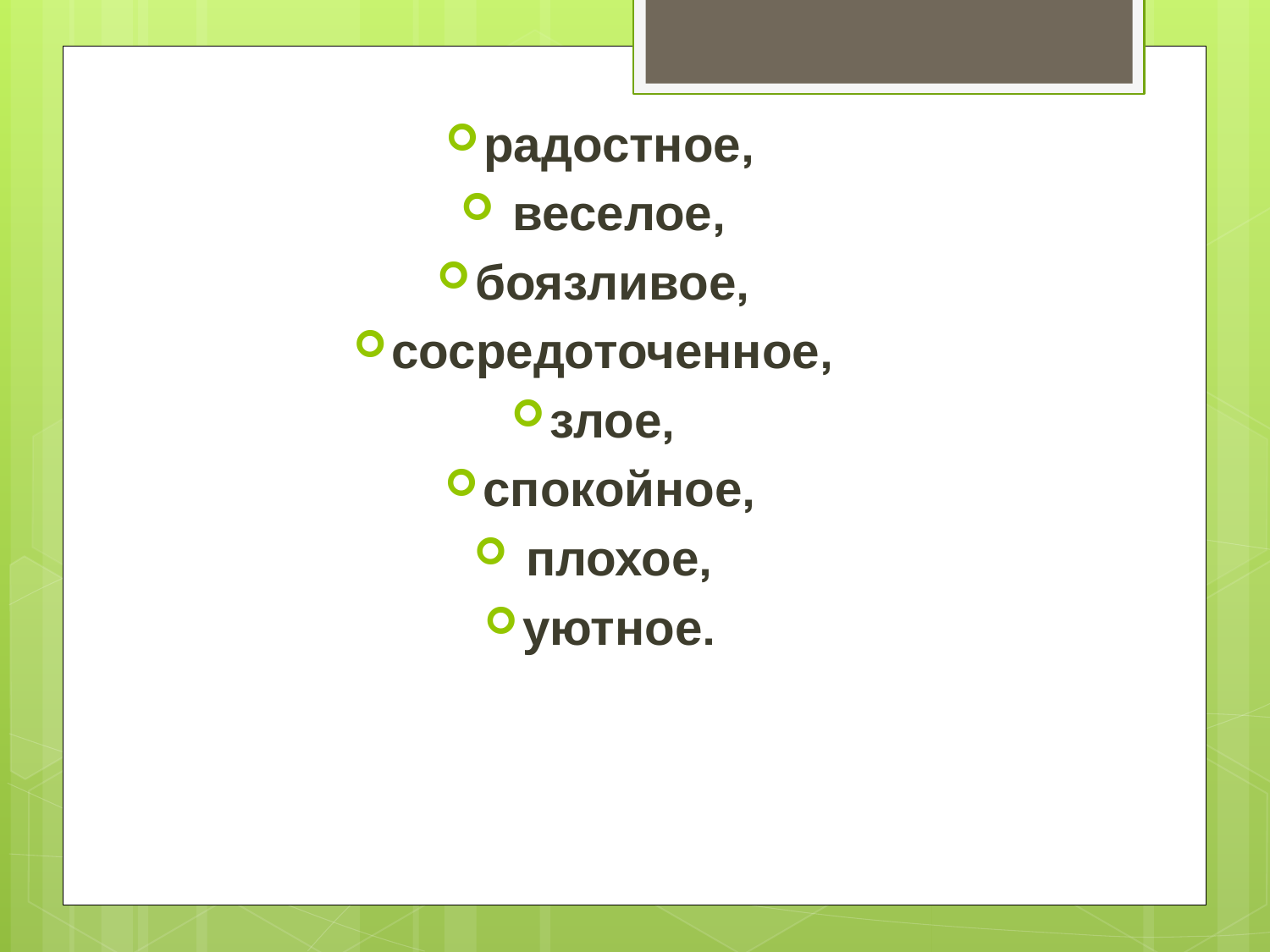

радостное,
 веселое,
боязливое,
сосредоточенное,
злое,
спокойное,
 плохое,
уютное.